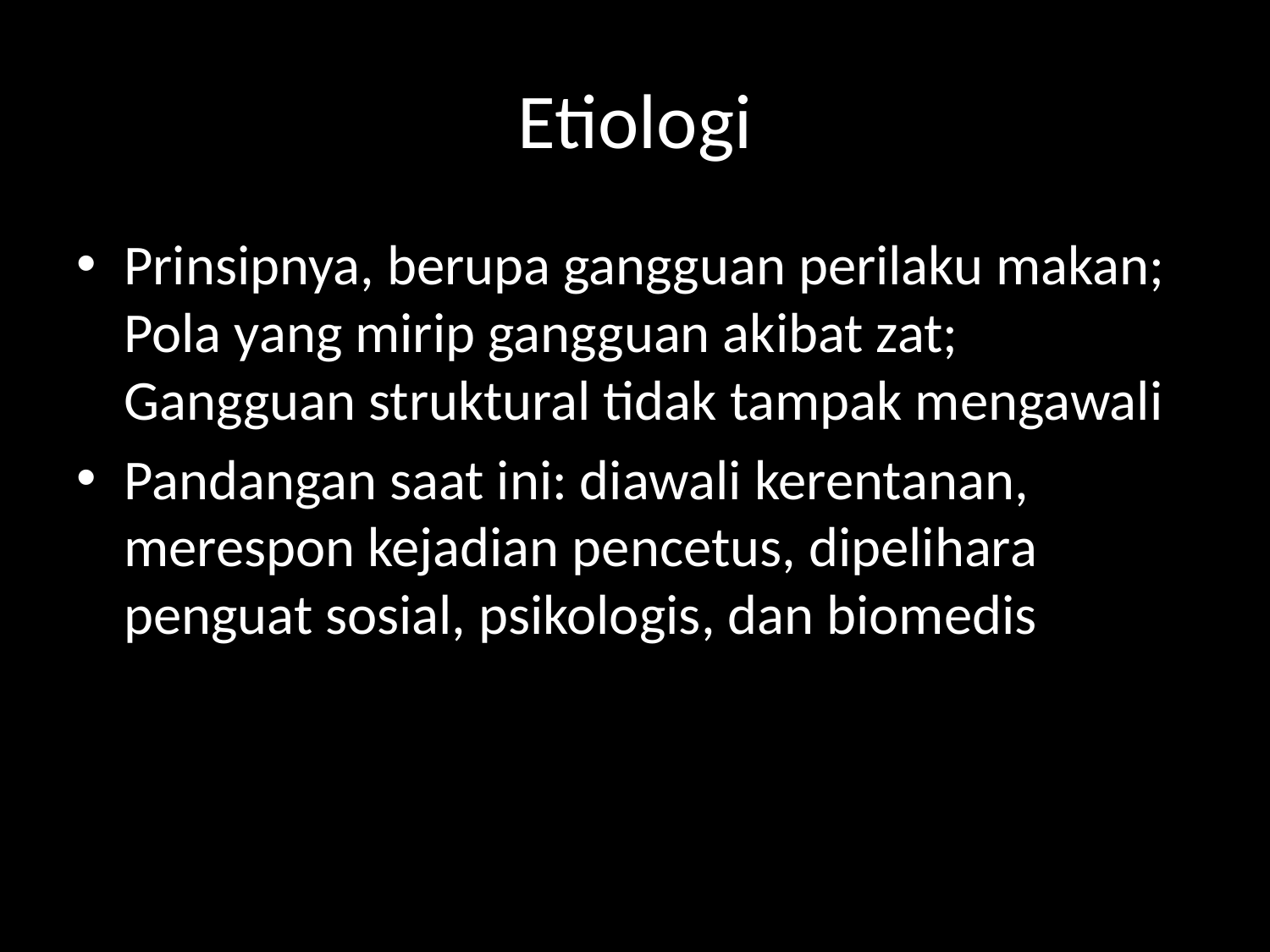

# Etiologi
Prinsipnya, berupa gangguan perilaku makan;
Pola yang mirip gangguan akibat zat;
Gangguan struktural tidak tampak mengawali
Pandangan saat ini: diawali kerentanan, merespon kejadian pencetus, dipelihara penguat sosial, psikologis, dan biomedis